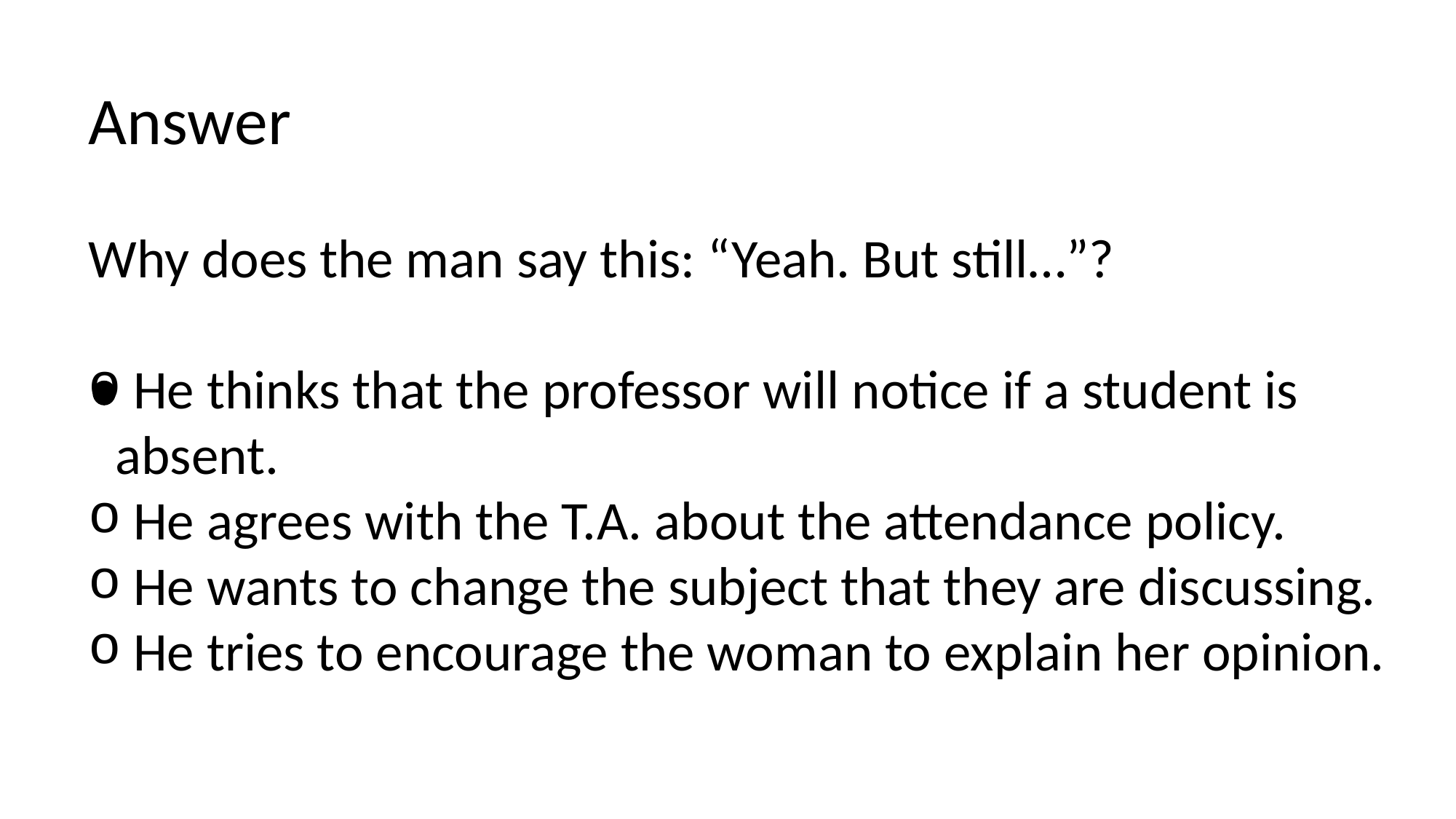

# Answer
Why does the man say this: “Yeah. But still…”?

 He thinks that the professor will notice if a student is absent.
 He agrees with the T.A. about the attendance policy.
 He wants to change the subject that they are discussing.
 He tries to encourage the woman to explain her opinion.